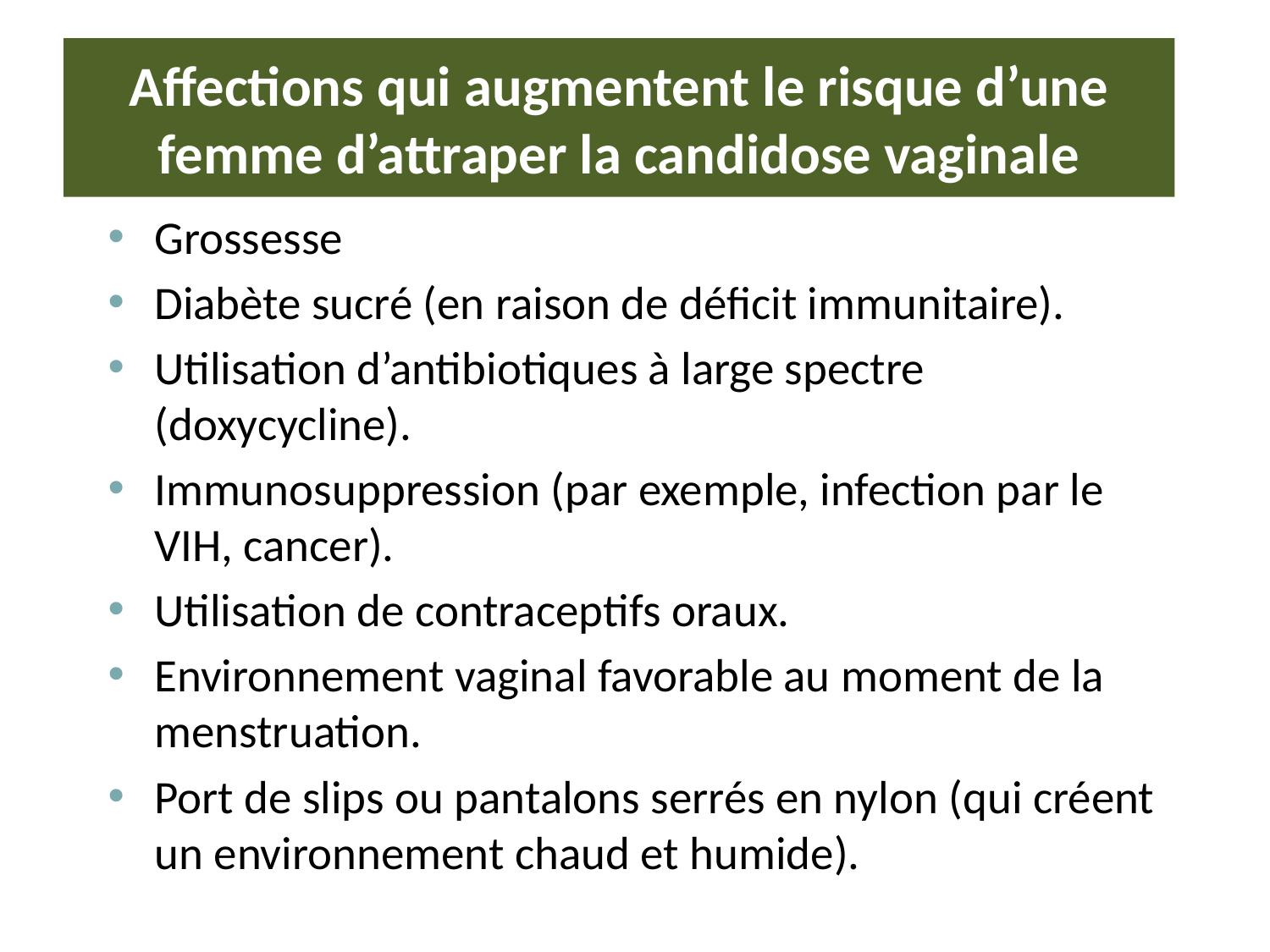

# Affections qui augmentent le risque d’une femme d’attraper la candidose vaginale
Grossesse
Diabète sucré (en raison de déficit immunitaire).
Utilisation d’antibiotiques à large spectre (doxycycline).
Immunosuppression (par exemple, infection par le VIH, cancer).
Utilisation de contraceptifs oraux.
Environnement vaginal favorable au moment de la menstruation.
Port de slips ou pantalons serrés en nylon (qui créent un environnement chaud et humide).